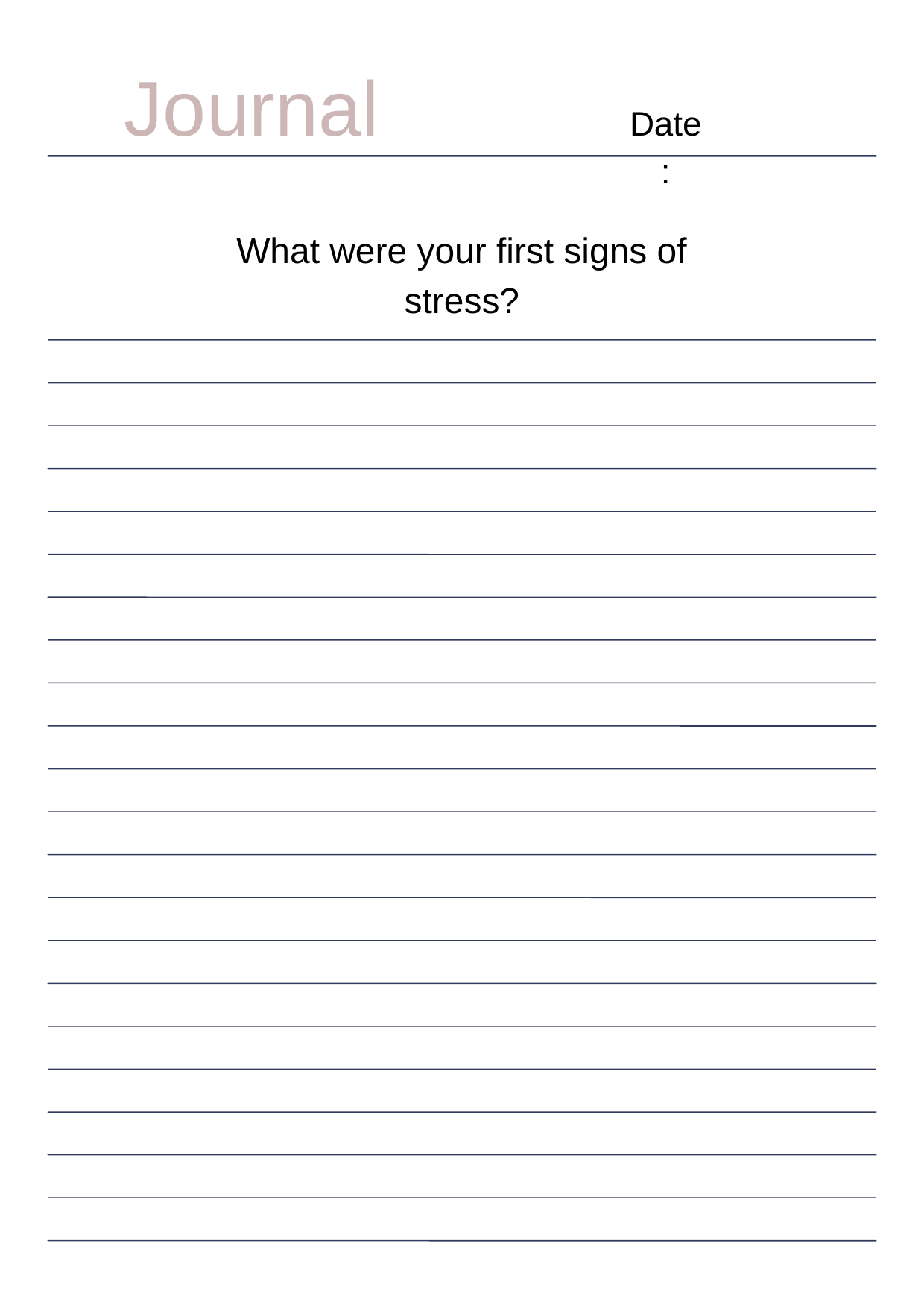

Journal
Date:

What were your first signs of stress?